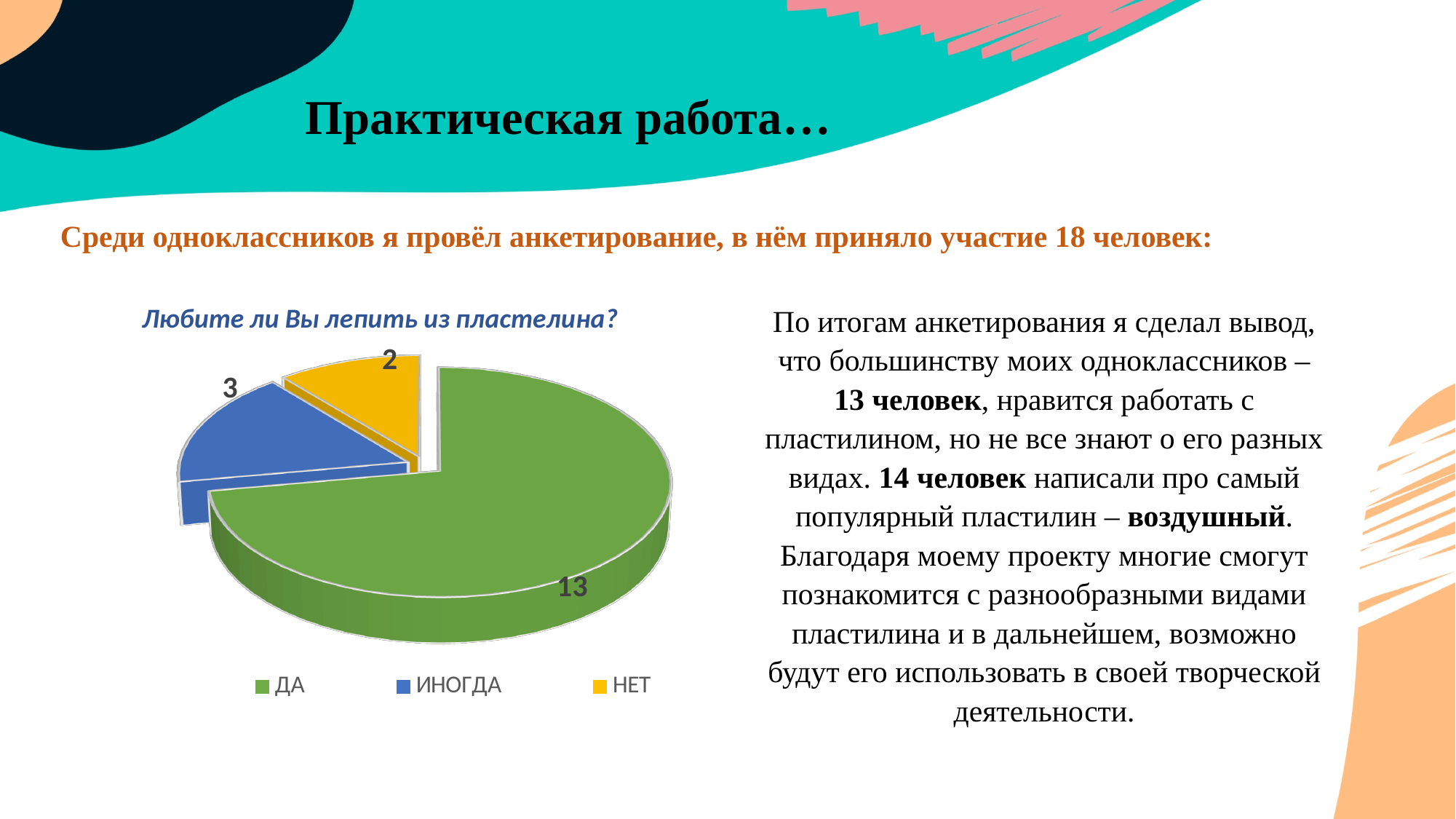

Практическая работа…
Среди одноклассников я провёл анкетирование, в нём приняло участие 18 человек:

[unsupported chart]

По итогам анкетирования я сделал вывод, что большинству моих одноклассников – 13 человек, нравится работать с пластилином, но не все знают о его разных видах. 14 человек написали про самый популярный пластилин – воздушный. Благодаря моему проекту многие смогут познакомится с разнообразными видами пластилина и в дальнейшем, возможно будут его использовать в своей творческой деятельности.